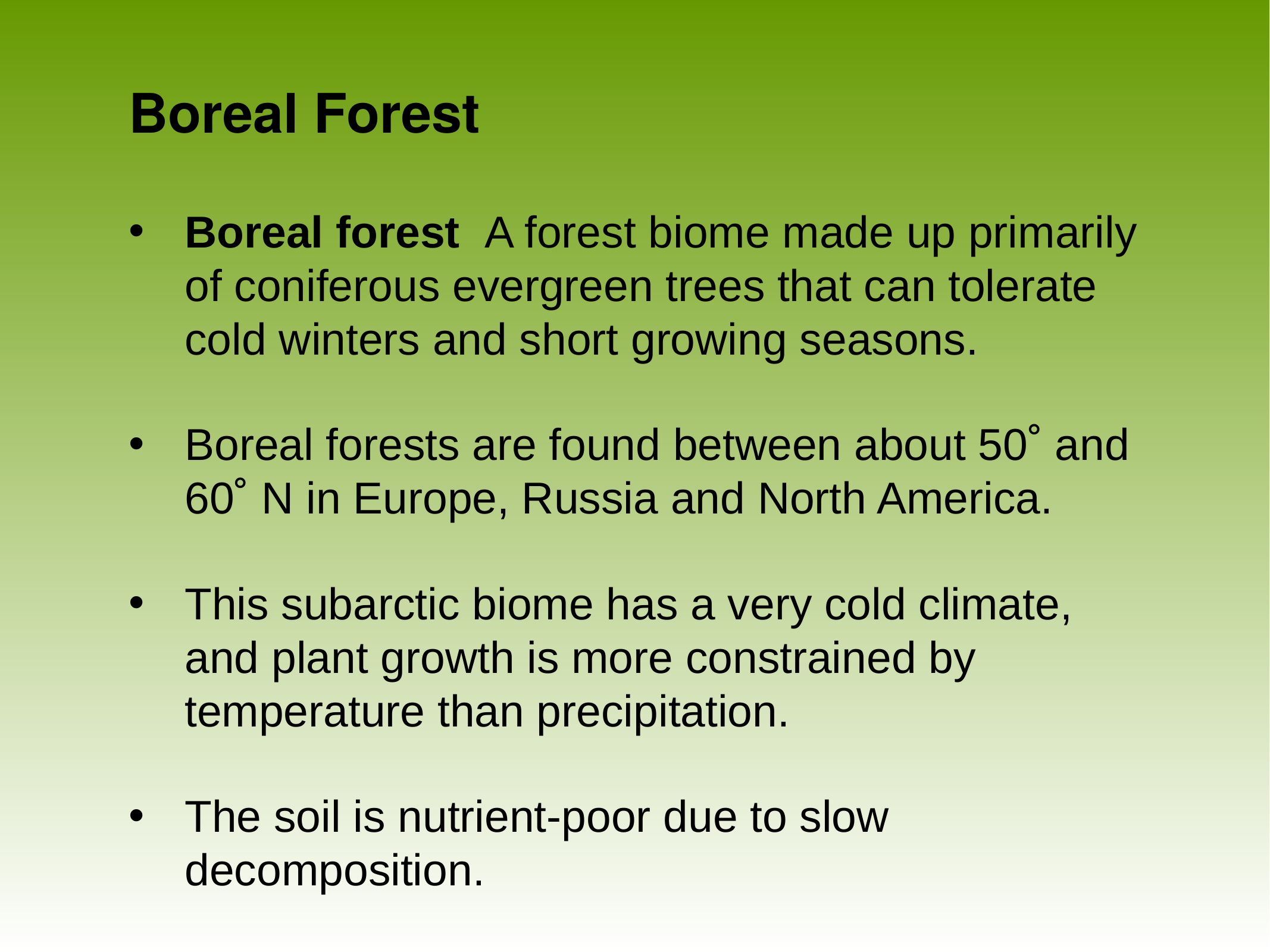

# Boreal Forest
Boreal forest  A forest biome made up primarily of coniferous evergreen trees that can tolerate cold winters and short growing seasons.
Boreal forests are found between about 50˚ and 60˚ N in Europe, Russia and North America.
This subarctic biome has a very cold climate, and plant growth is more constrained by temperature than precipitation.
The soil is nutrient-poor due to slow decomposition.